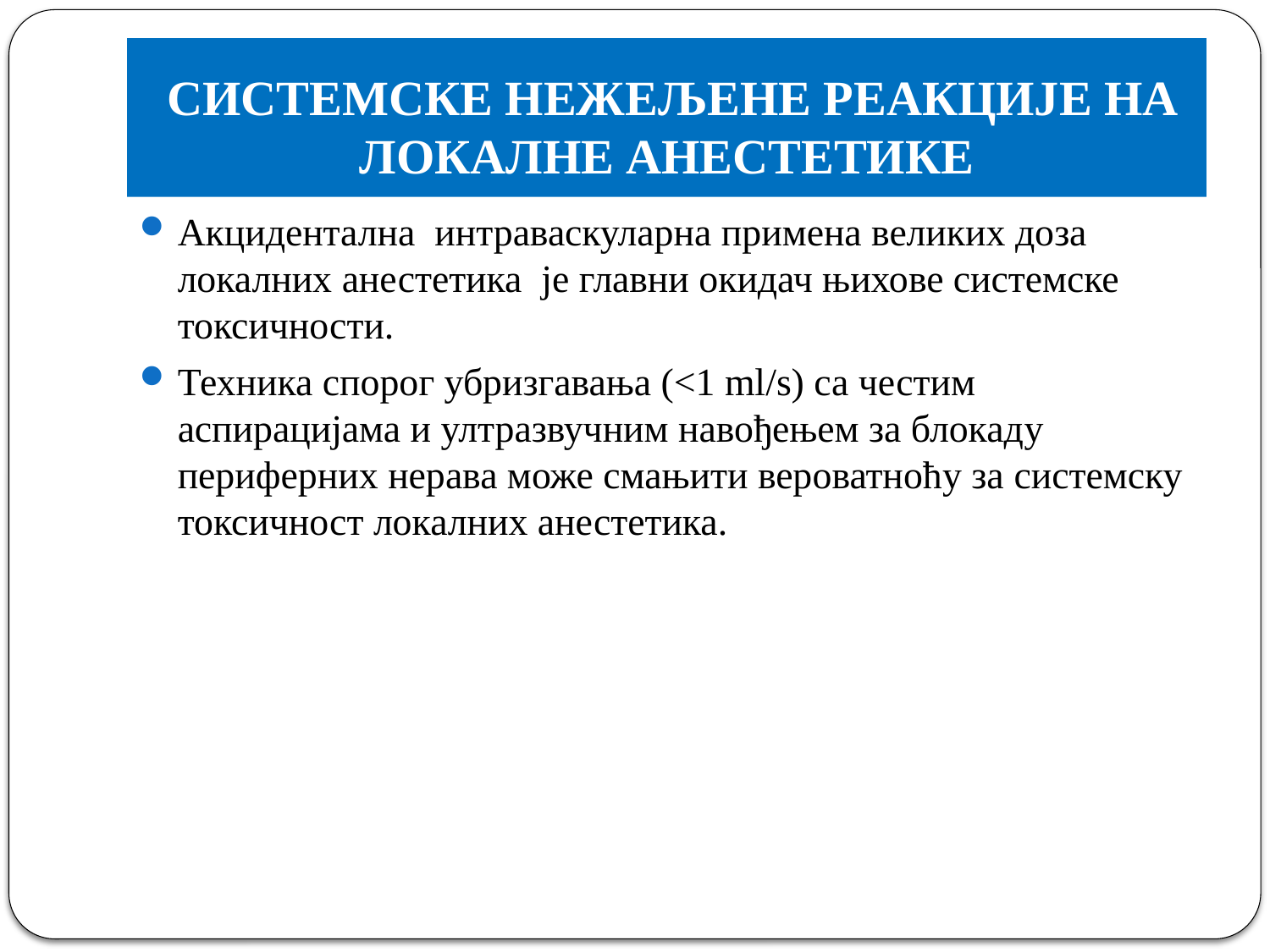

# СИСТЕМСКЕ НЕЖЕЉЕНЕ РЕАКЦИЈЕ НА ЛОКАЛНЕ АНЕСТЕТИКЕ
Акцидентална  интраваскуларна примена великих доза локалних анестетика  је главни окидач њихове системске токсичности.
Техника спорог убризгавања (<1 ml/s) са честим аспирацијама и ултразвучним навођењем за блокаду периферних нерава може смањити вероватноћу за системску токсичност локалних анестетика.